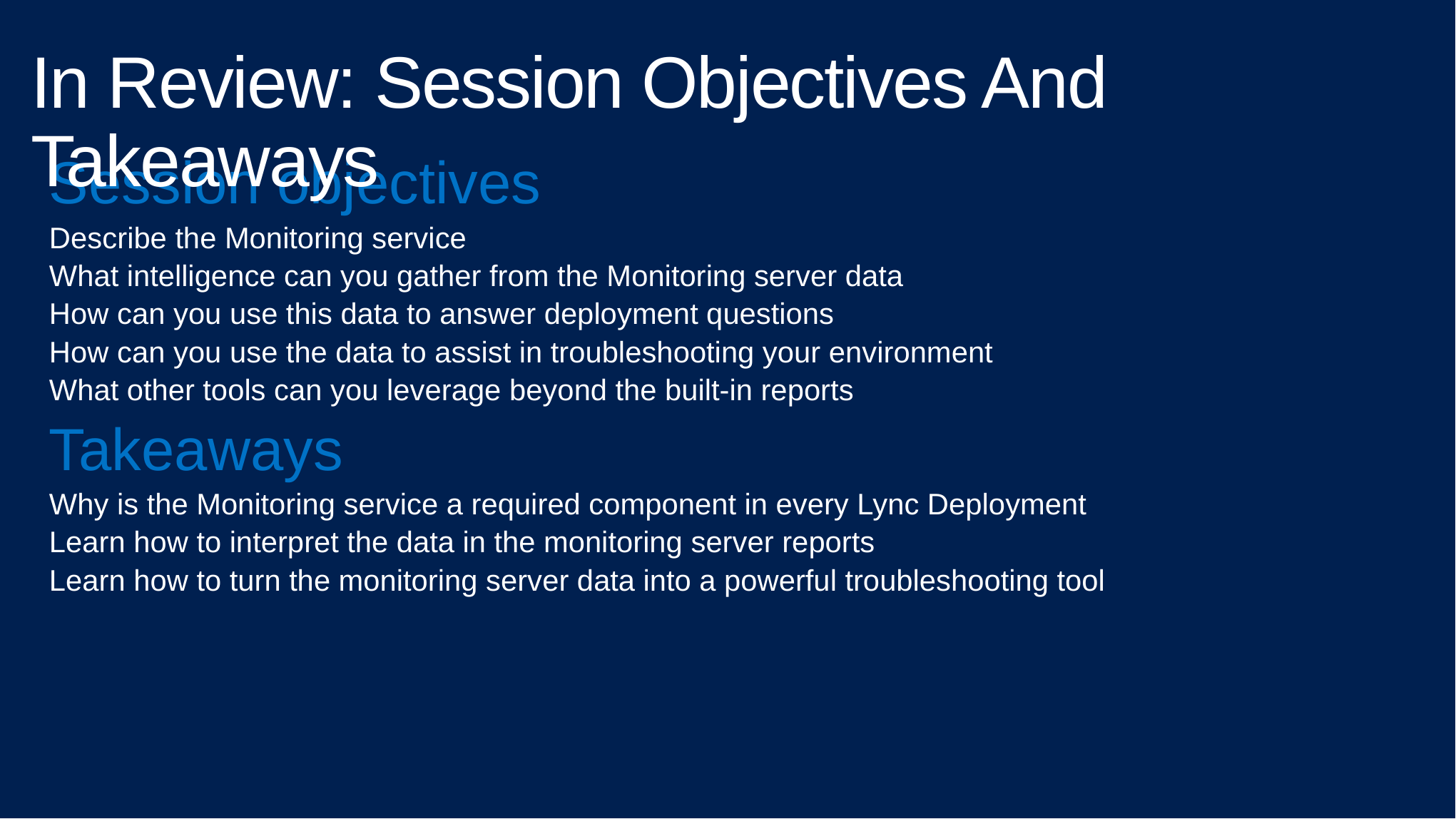

# In Review: Session Objectives And Takeaways
Session objectives
Describe the Monitoring service
What intelligence can you gather from the Monitoring server data
How can you use this data to answer deployment questions
How can you use the data to assist in troubleshooting your environment
What other tools can you leverage beyond the built-in reports
Takeaways
Why is the Monitoring service a required component in every Lync Deployment
Learn how to interpret the data in the monitoring server reports
Learn how to turn the monitoring server data into a powerful troubleshooting tool